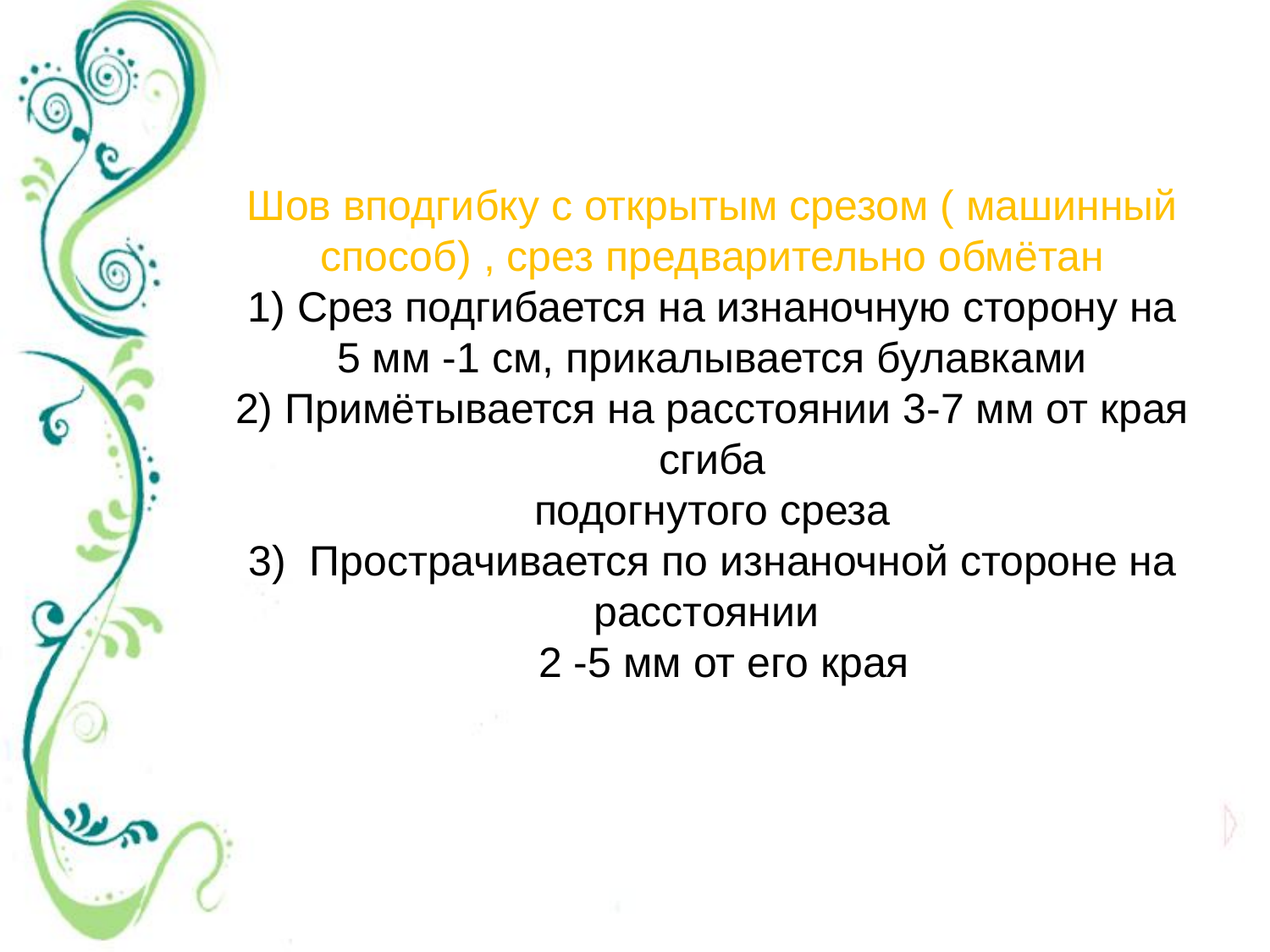

# Шов вподгибку с открытым срезом ( машинный способ) , срез предварительно обмётан 1) Срез подгибается на изнаночную сторону на 5 мм -1 см, прикалывается булавками 2) Примётывается на расстоянии 3-7 мм от края сгиба подогнутого среза 3)  Прострачивается по изнаночной стороне на расстоянии 2 -5 мм от его края